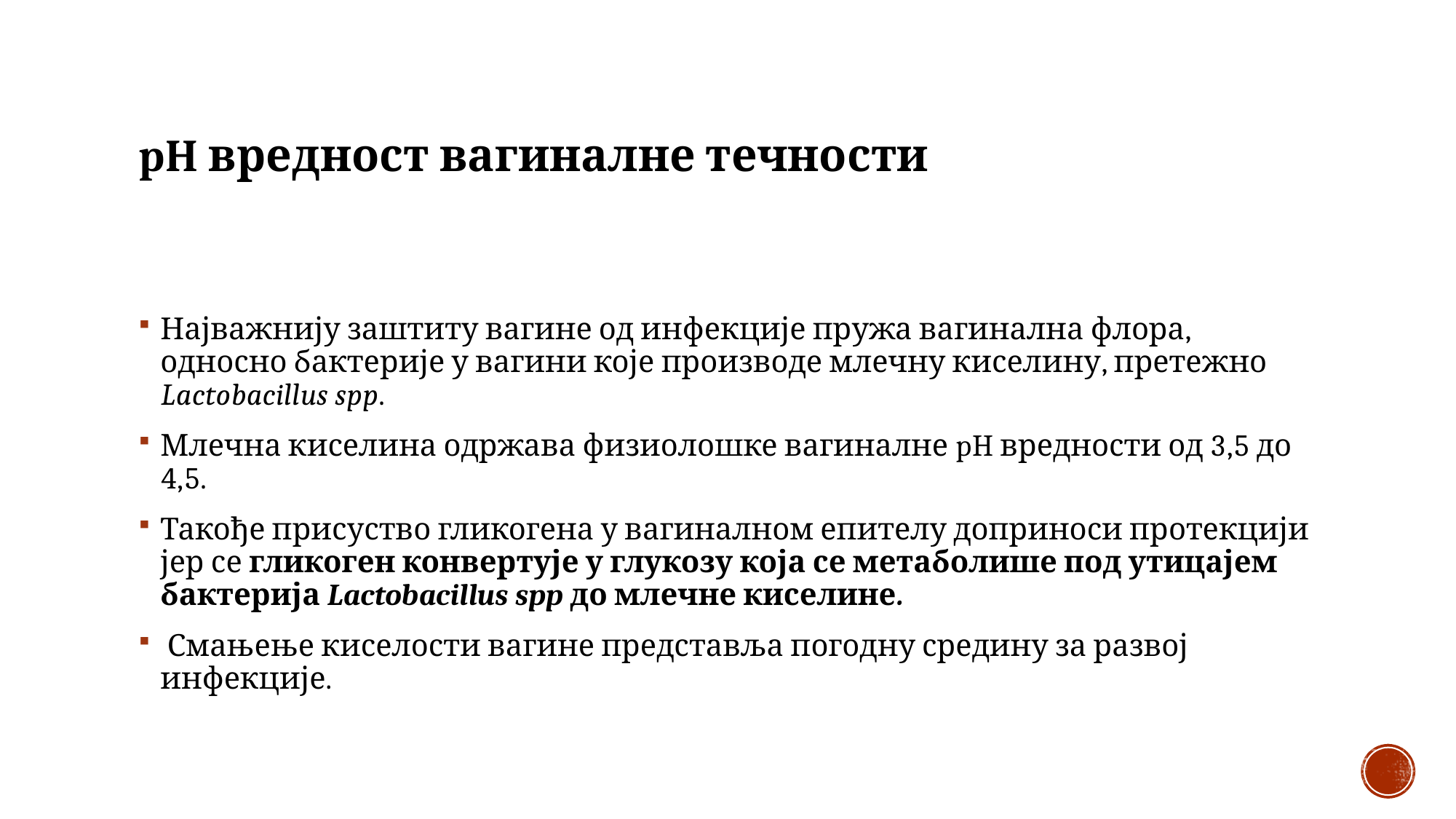

# pH вредност вагиналне течности

Најважнију заштиту вагине од инфекције пружа вагинална флора, односно бактерије у вагини које производе млечну киселину, претежно Lactobacillus spp.
Млечна киселина одржава физиолошке вагиналне pH вредности од 3,5 до 4,5.
Такође присуство гликогена у вагиналном епителу доприноси протекцији јер се гликоген конвертује у глукозу која се метаболише под утицајем бактерија Lactobacillus spp до млечне киселине.
 Смањење киселости вагине представља погодну средину за развој инфекције.